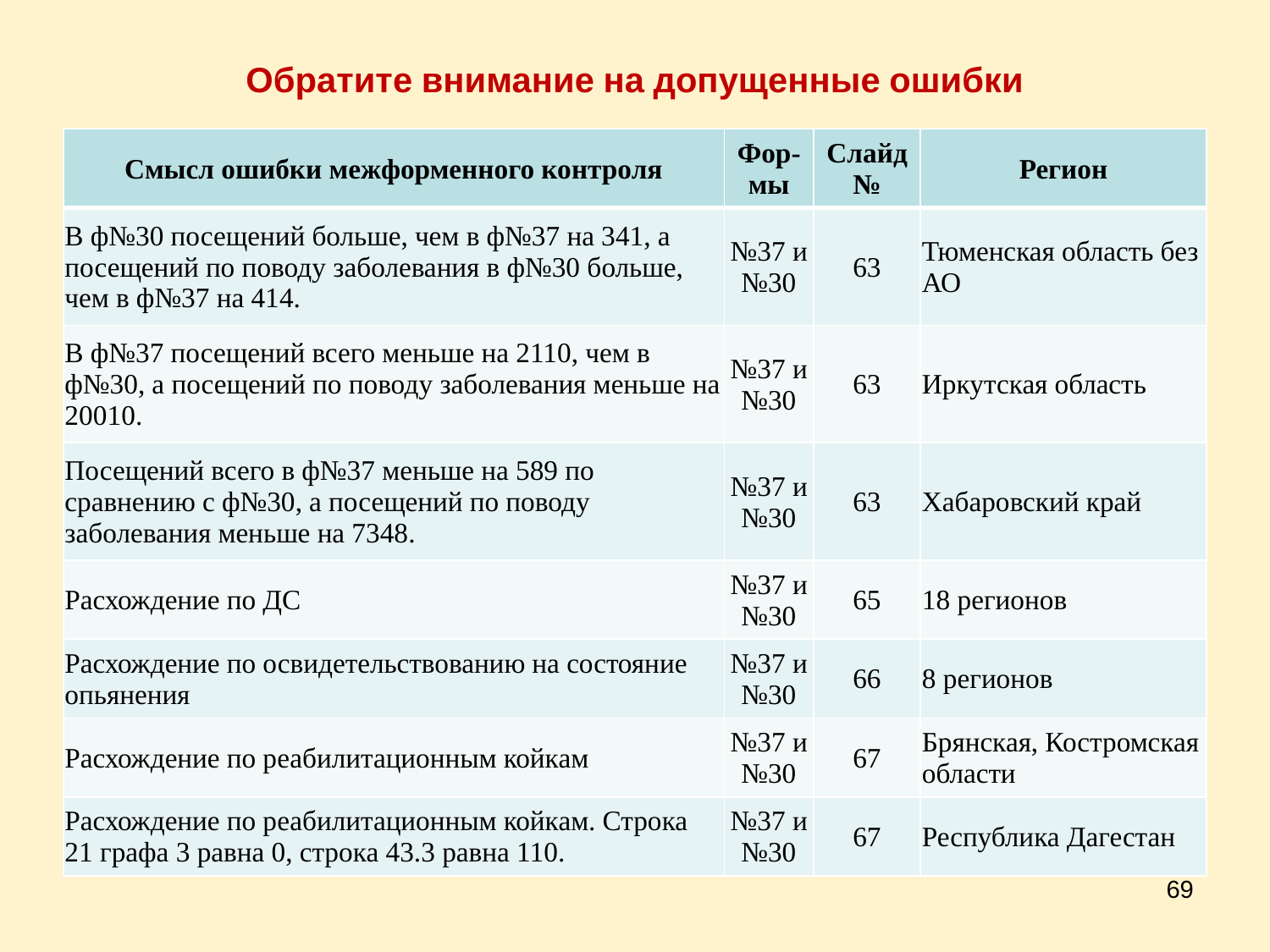

# Обратите внимание на допущенные ошибки
| Смысл ошибки межформенного контроля | Фор-мы | Слайд № | Регион |
| --- | --- | --- | --- |
| В ф№30 посещений больше, чем в ф№37 на 341, а посещений по поводу заболевания в ф№30 больше, чем в ф№37 на 414. | №37 и №30 | 63 | Тюменская область без АО |
| В ф№37 посещений всего меньше на 2110, чем в ф№30, а посещений по поводу заболевания меньше на 20010. | №37 и №30 | 63 | Иркутская область |
| Посещений всего в ф№37 меньше на 589 по сравнению с ф№30, а посещений по поводу заболевания меньше на 7348. | №37 и №30 | 63 | Хабаровский край |
| Расхождение по ДС | №37 и №30 | 65 | 18 регионов |
| Расхождение по освидетельствованию на состояние опьянения | №37 и №30 | 66 | 8 регионов |
| Расхождение по реабилитационным койкам | №37 и №30 | 67 | Брянская, Костромская области |
| Расхождение по реабилитационным койкам. Строка 21 графа 3 равна 0, строка 43.3 равна 110. | №37 и №30 | 67 | Республика Дагестан |

69